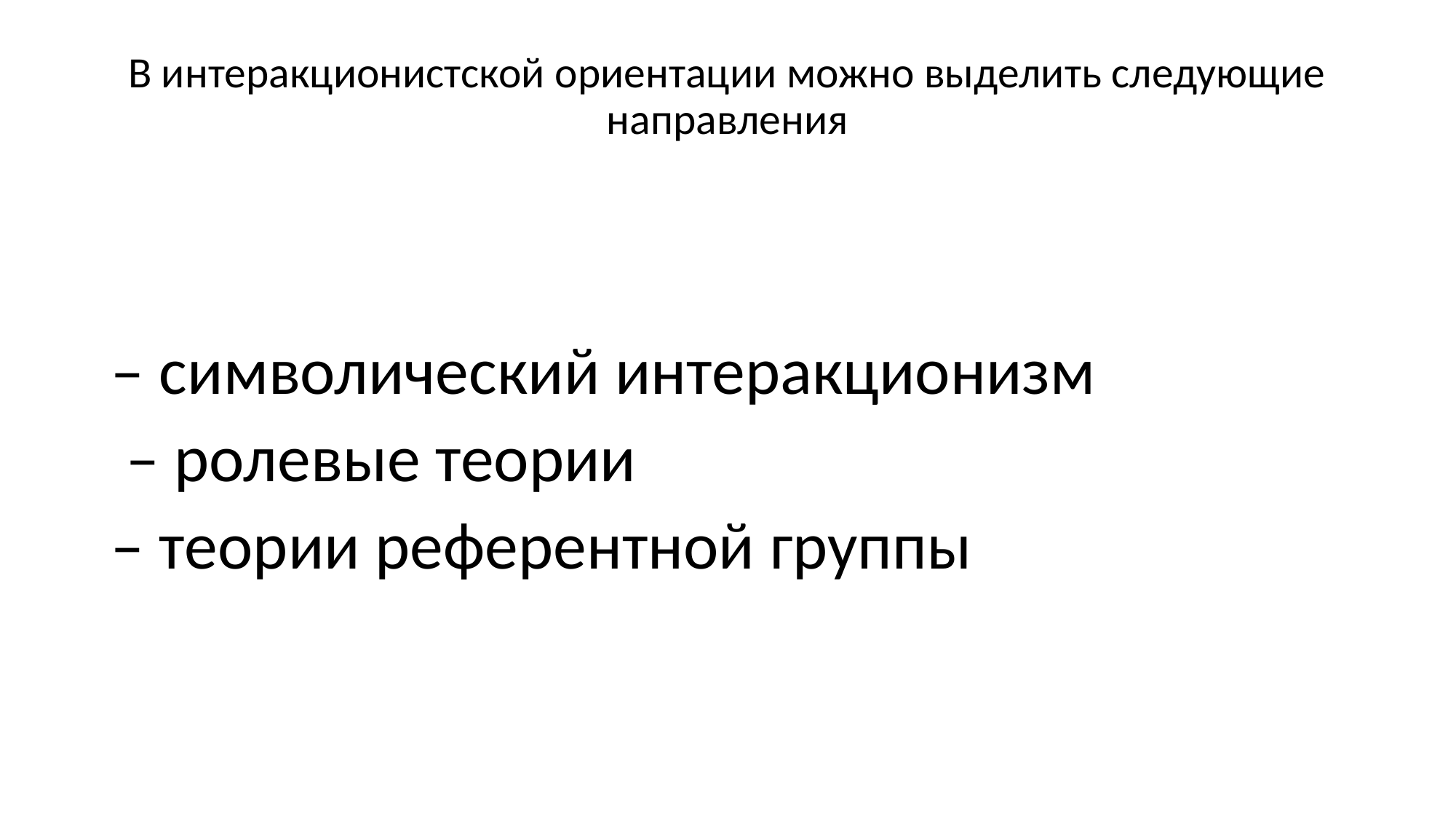

# В интеракционистской ориентации можно выделить следующие направления
– символический интеракционизм
 – ролевые теории
– теории референтной группы